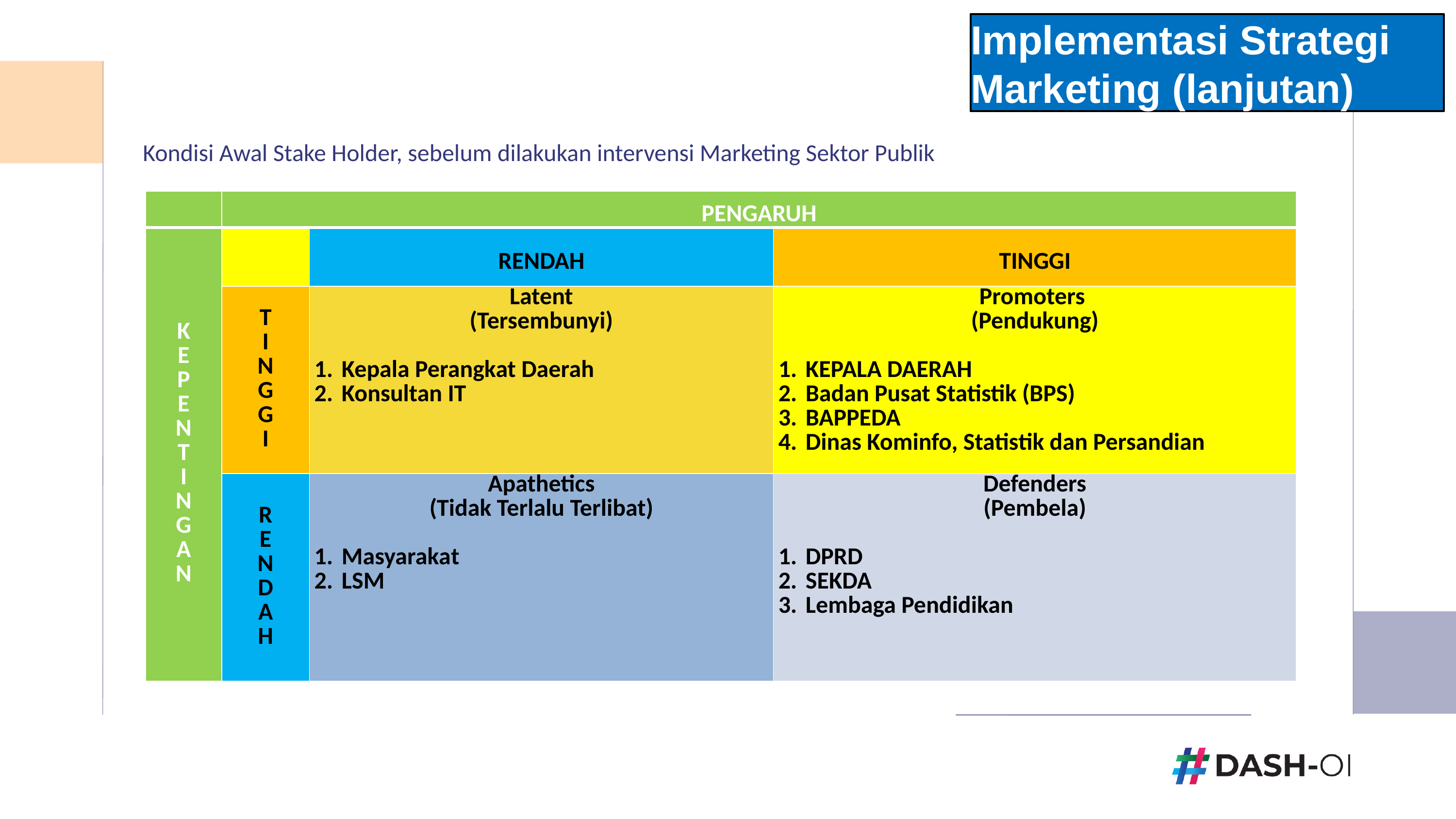

Implementasi Strategi
Marketing (lanjutan)

Kondisi Awal Stake Holder, sebelum dilakukan intervensi Marketing Sektor Publik
|  | PENGARUH |  |  |
| --- | --- | --- | --- |
| K E P E N T I N G A N |  | RENDAH | TINGGI |
|  | T I N G G I | Latent (Tersembunyi) Kepala Perangkat Daerah Konsultan IT | Promoters (Pendukung) KEPALA DAERAH Badan Pusat Statistik (BPS) BAPPEDA Dinas Kominfo, Statistik dan Persandian |
|  | R E N D A H | Apathetics (Tidak Terlalu Terlibat)   Masyarakat LSM | Defenders (Pembela)   DPRD SEKDA Lembaga Pendidikan |